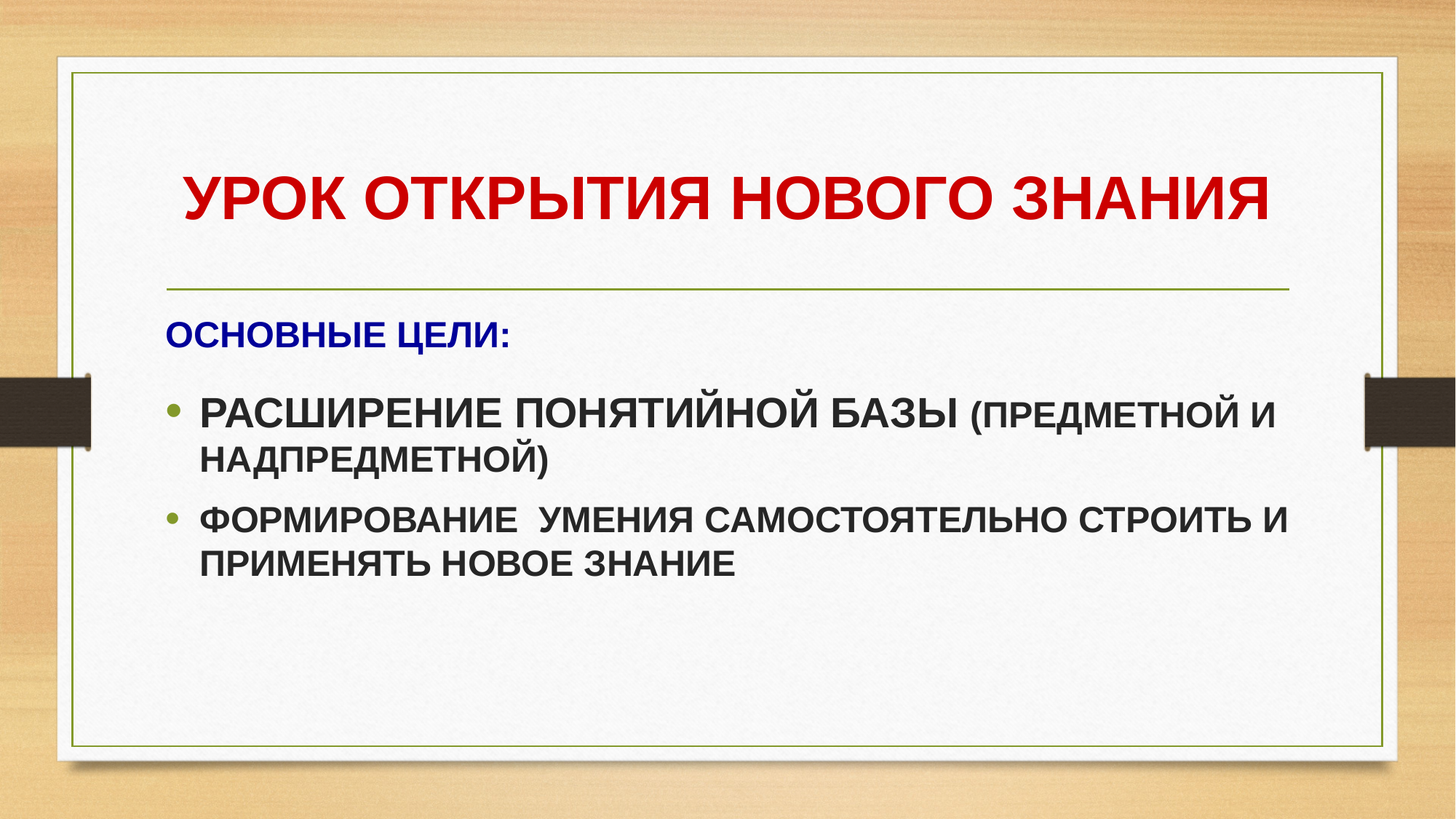

# УРОК ОТКРЫТИЯ НОВОГО ЗНАНИЯ
ОСНОВНЫЕ ЦЕЛИ:
РАСШИРЕНИЕ ПОНЯТИЙНОЙ БАЗЫ (ПРЕДМЕТНОЙ И НАДПРЕДМЕТНОЙ)
ФОРМИРОВАНИЕ  УМЕНИЯ САМОСТОЯТЕЛЬНО СТРОИТЬ И ПРИМЕНЯТЬ НОВОЕ ЗНАНИЕ